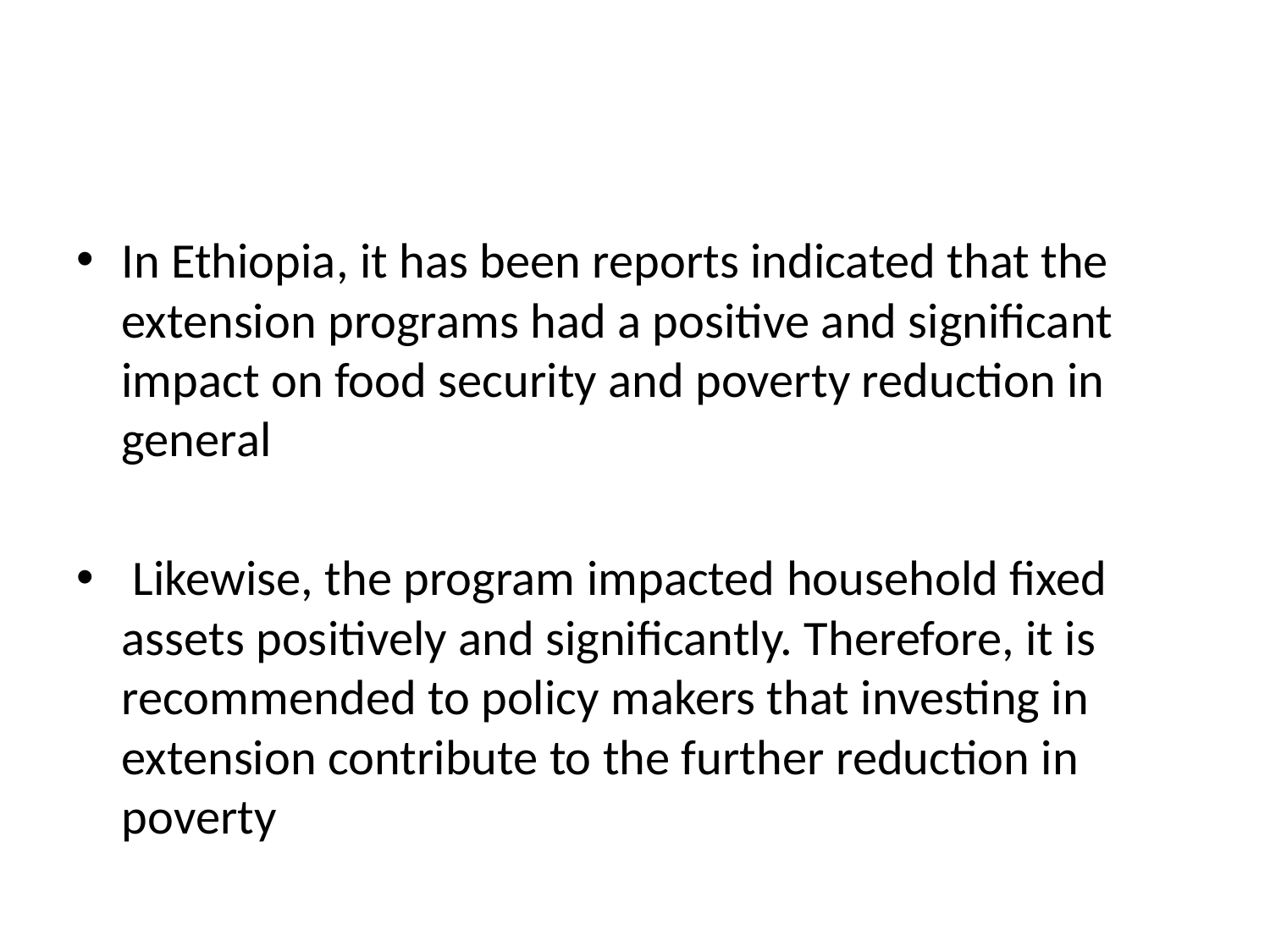

#
In Ethiopia, it has been reports indicated that the extension programs had a positive and significant impact on food security and poverty reduction in general

 Likewise, the program impacted household fixed assets positively and significantly. Therefore, it is recommended to policy makers that investing in extension contribute to the further reduction in poverty